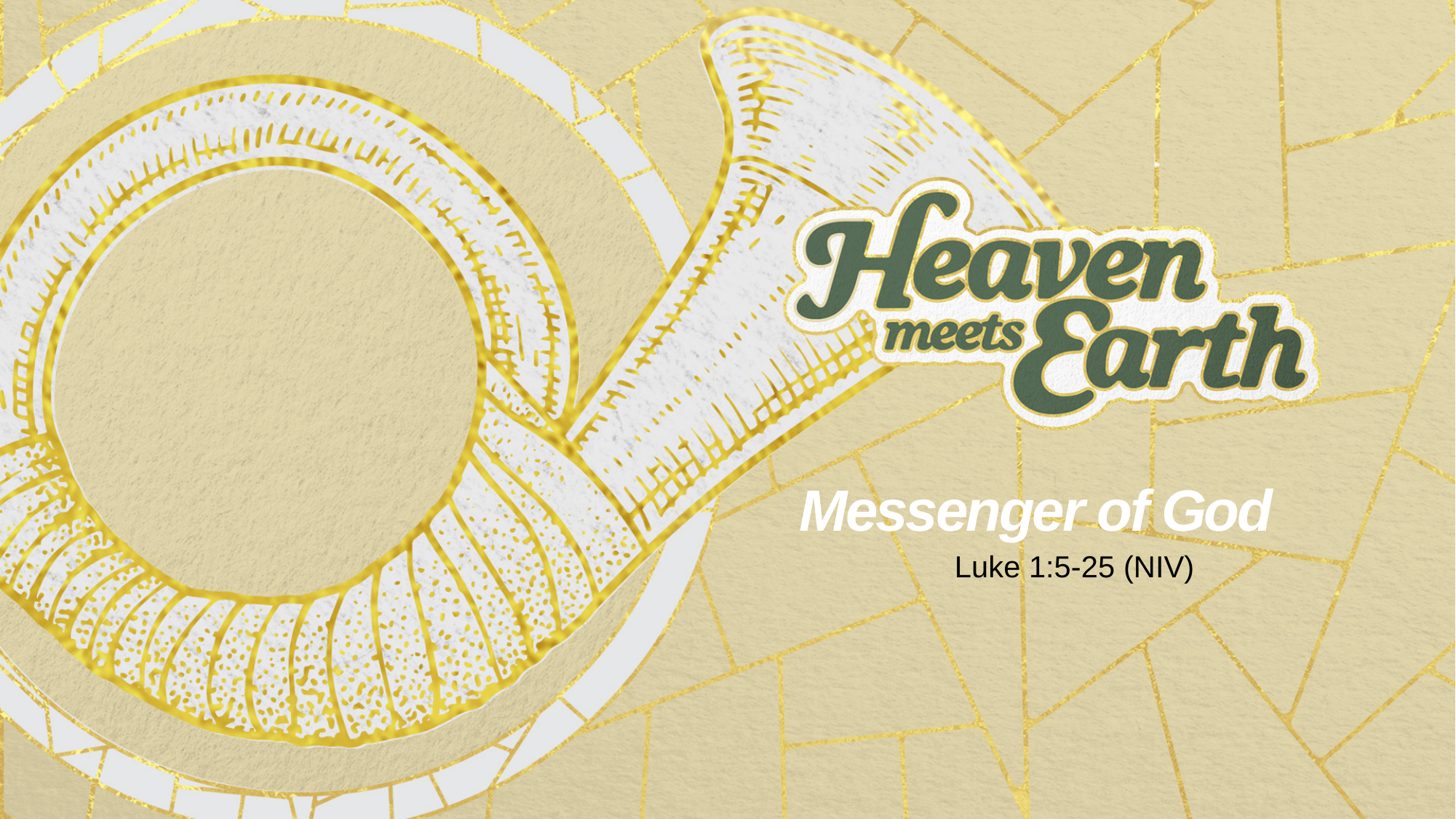

# Messenger of God
Luke 1:5-25 (NIV)